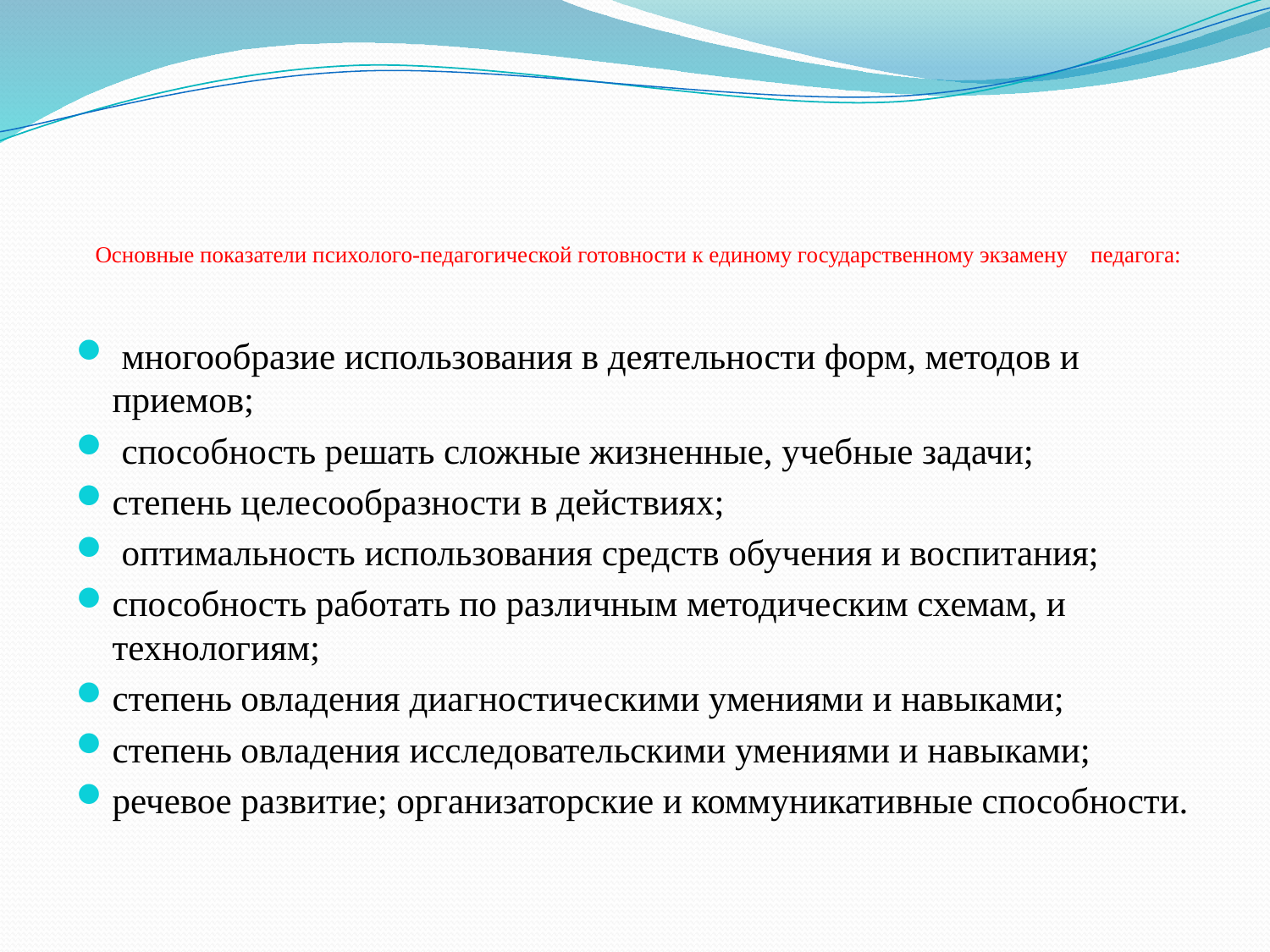

# Основные показатели психолого-педагогической готовности к единому государственному экзамену    педагога:

 многообразие использования в деятельности форм, методов и приемов;
 способность решать сложные жизненные, учебные задачи;
степень целесообразности в действиях;
 оптимальность использования средств обучения и воспитания;
способность работать по различным методическим схемам, и технологиям;
степень овладения диагностическими умениями и навыками;
степень овладения исследовательскими умениями и навыками;
речевое развитие; организаторские и коммуникативные способности.